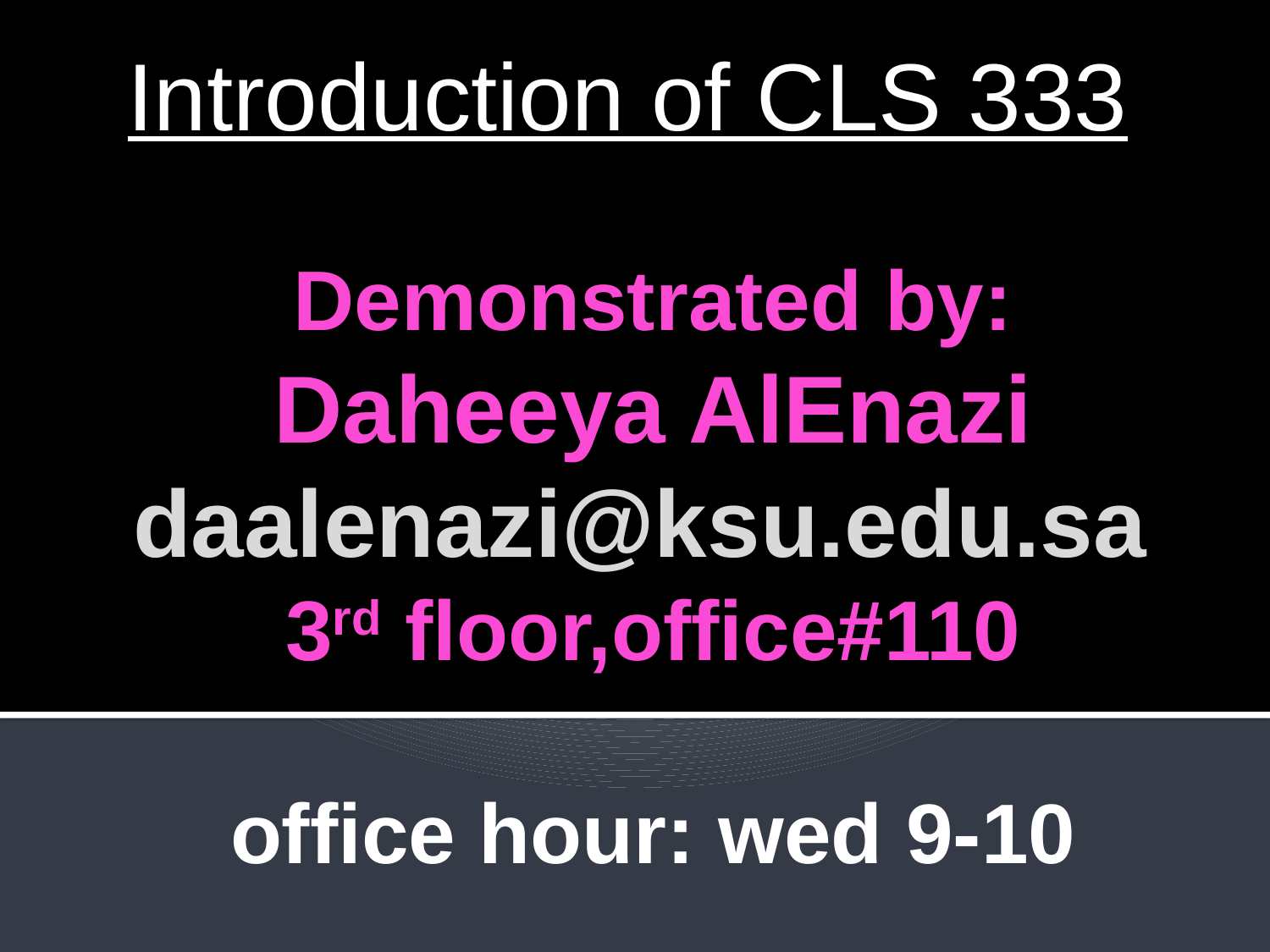

Introduction of CLS 333

# Demonstrated by: Daheeya AlEnazi daalenazi@ksu.edu.sa 3rd floor,office#110 office hour: wed 9-10